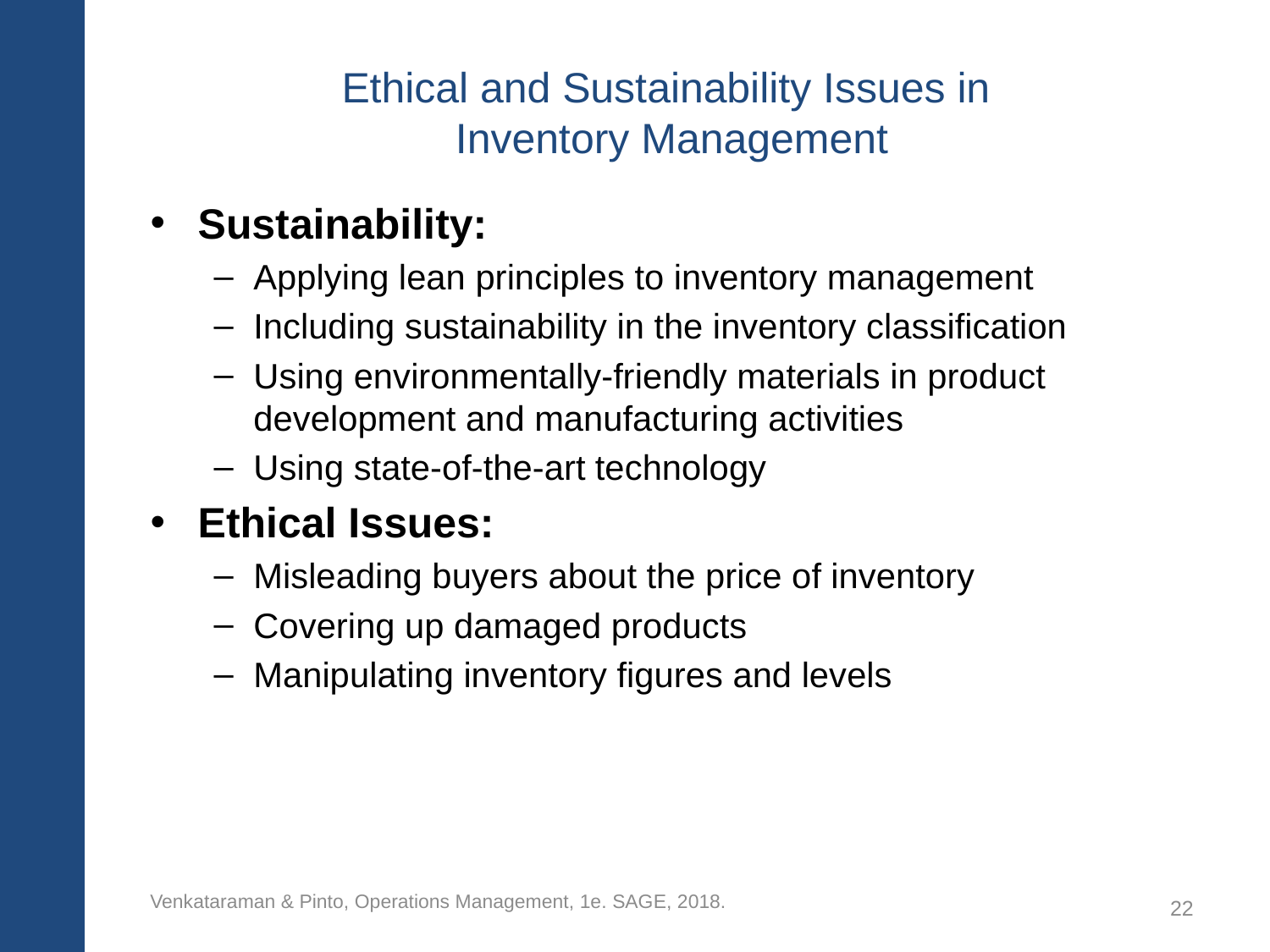

# Ethical and Sustainability Issues in Inventory Management
Sustainability:
Applying lean principles to inventory management
Including sustainability in the inventory classification
Using environmentally-friendly materials in product development and manufacturing activities
Using state-of-the-art technology
Ethical Issues:
Misleading buyers about the price of inventory
Covering up damaged products
Manipulating inventory figures and levels
Venkataraman & Pinto, Operations Management, 1e. SAGE, 2018.
22